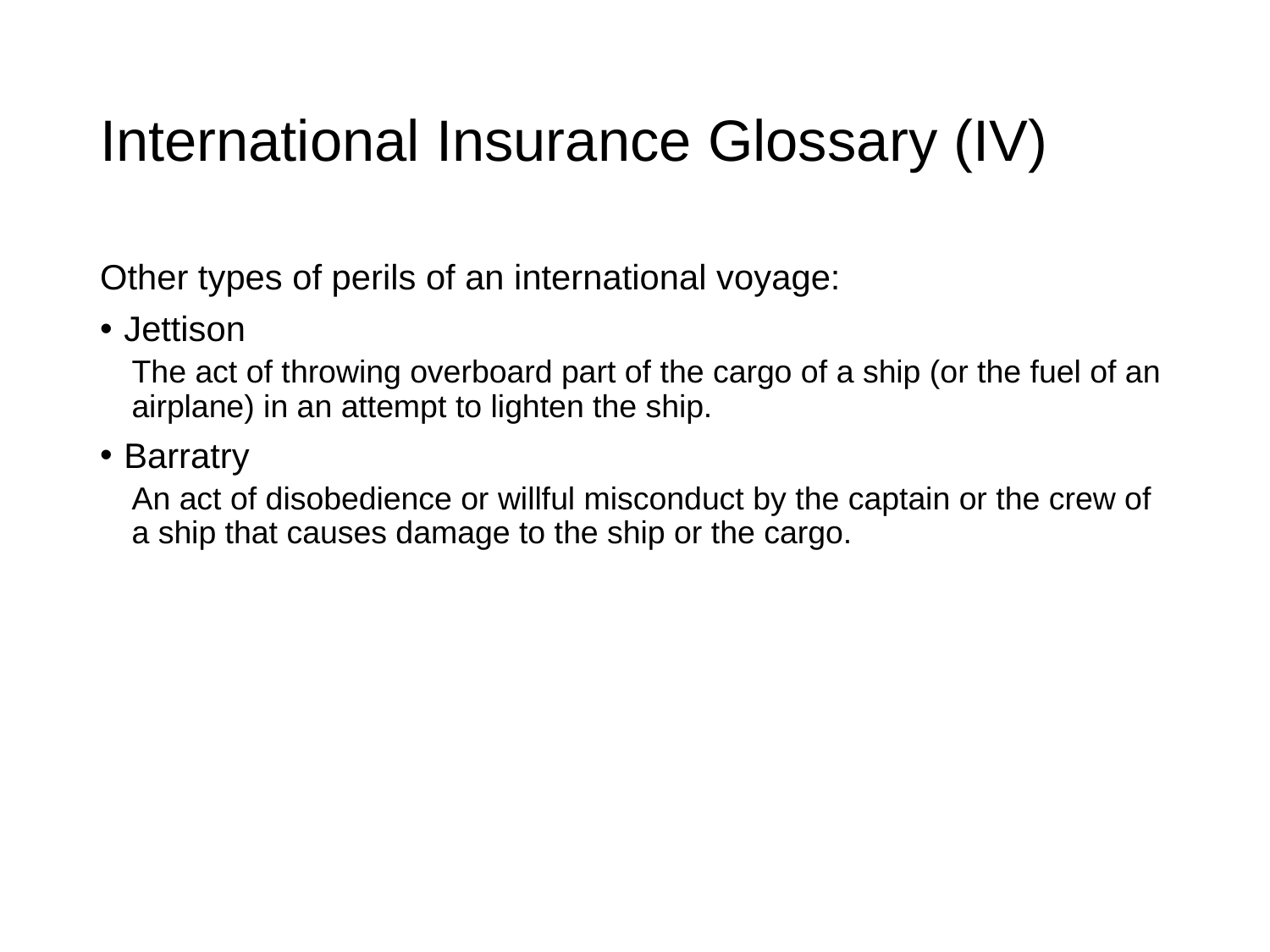

# International Insurance Glossary (IV)
Other types of perils of an international voyage:
Jettison
The act of throwing overboard part of the cargo of a ship (or the fuel of an airplane) in an attempt to lighten the ship.
Barratry
An act of disobedience or willful misconduct by the captain or the crew of a ship that causes damage to the ship or the cargo.